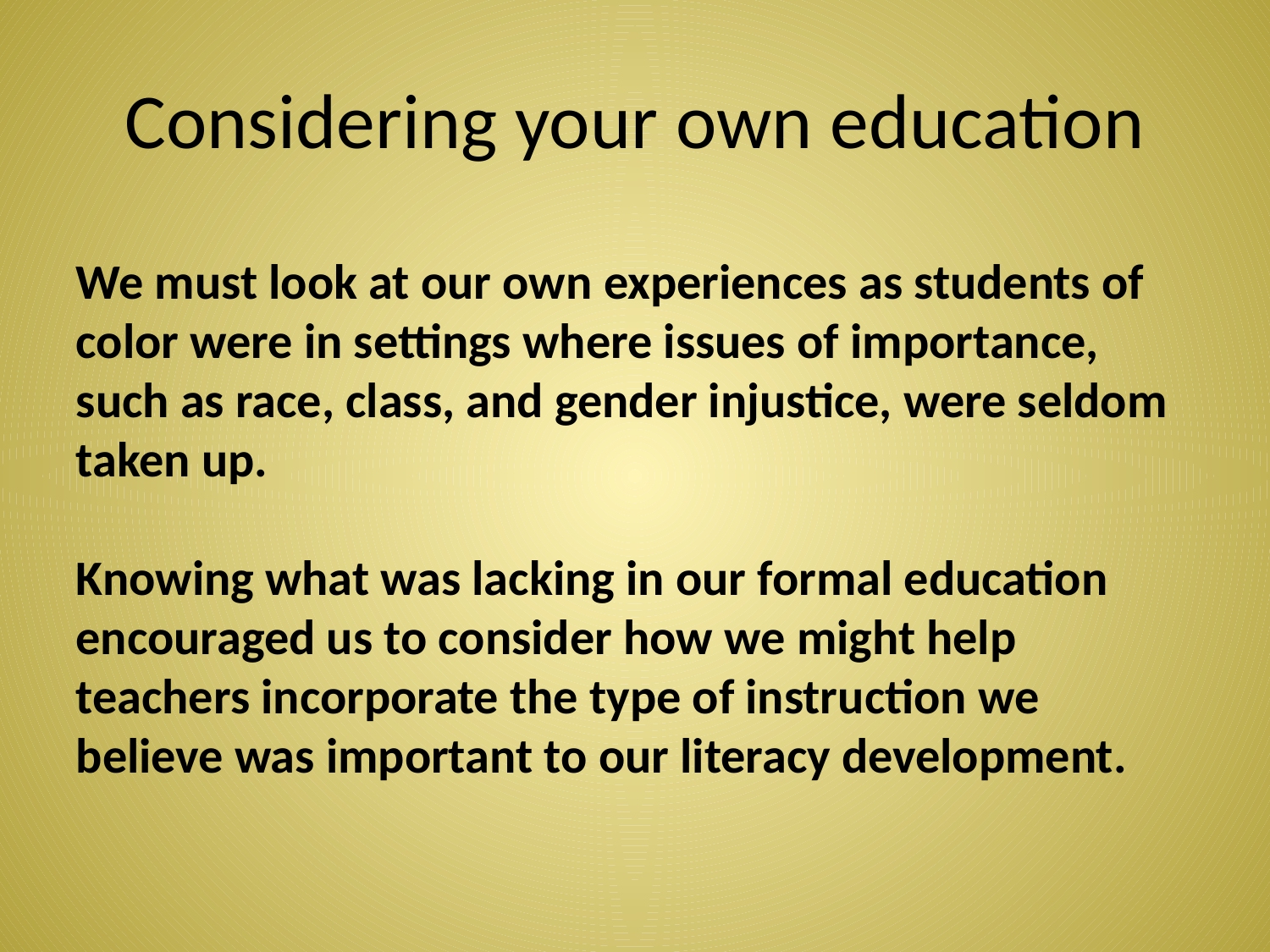

# Considering your own education
We must look at our own experiences as students of color were in settings where issues of importance, such as race, class, and gender injustice, were seldom taken up.

Knowing what was lacking in our formal education encouraged us to consider how we might help teachers incorporate the type of instruction we believe was important to our literacy development.